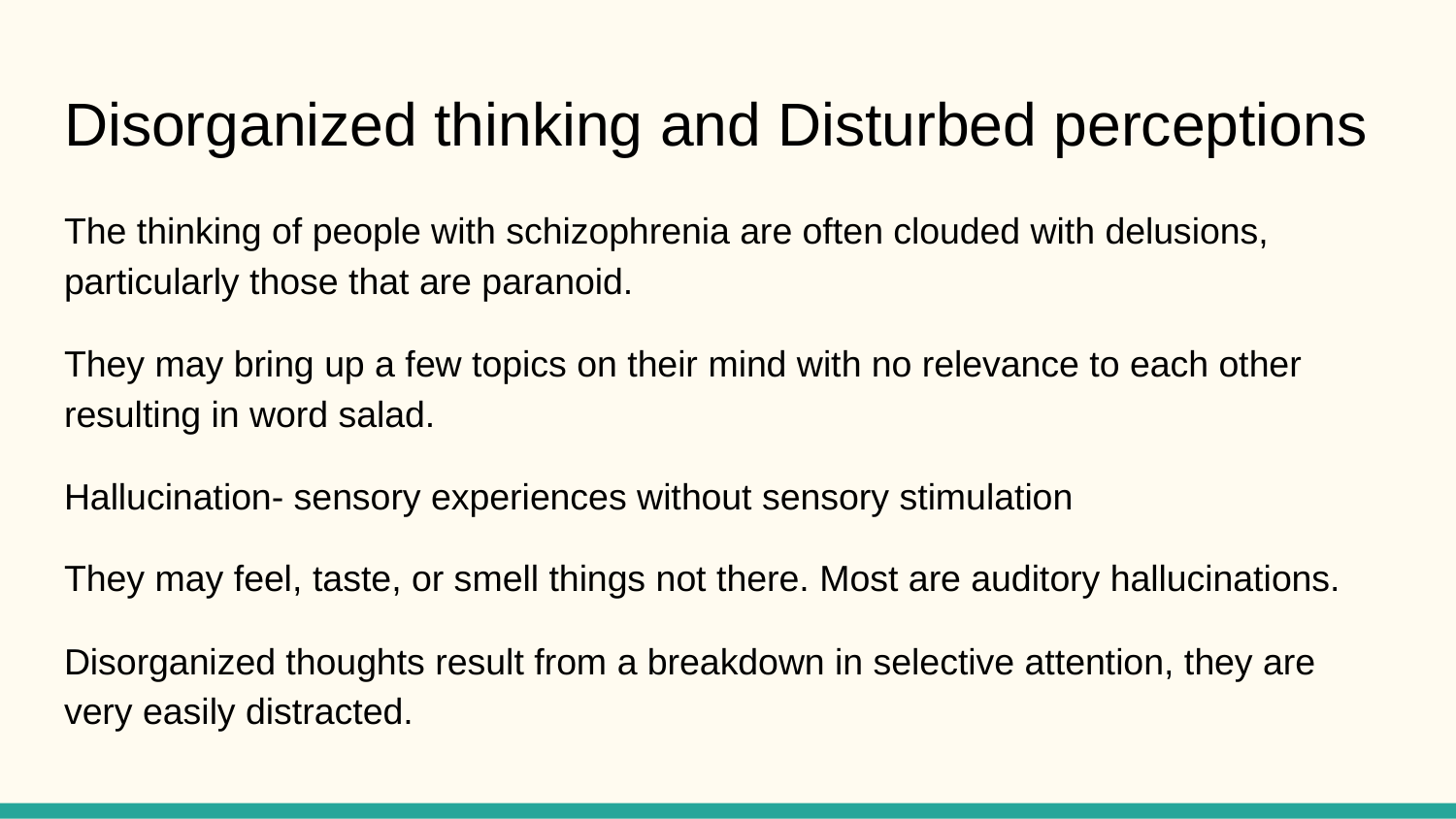

# Disorganized thinking and Disturbed perceptions
The thinking of people with schizophrenia are often clouded with delusions, particularly those that are paranoid.
They may bring up a few topics on their mind with no relevance to each other resulting in word salad.
Hallucination- sensory experiences without sensory stimulation
They may feel, taste, or smell things not there. Most are auditory hallucinations.
Disorganized thoughts result from a breakdown in selective attention, they are very easily distracted.